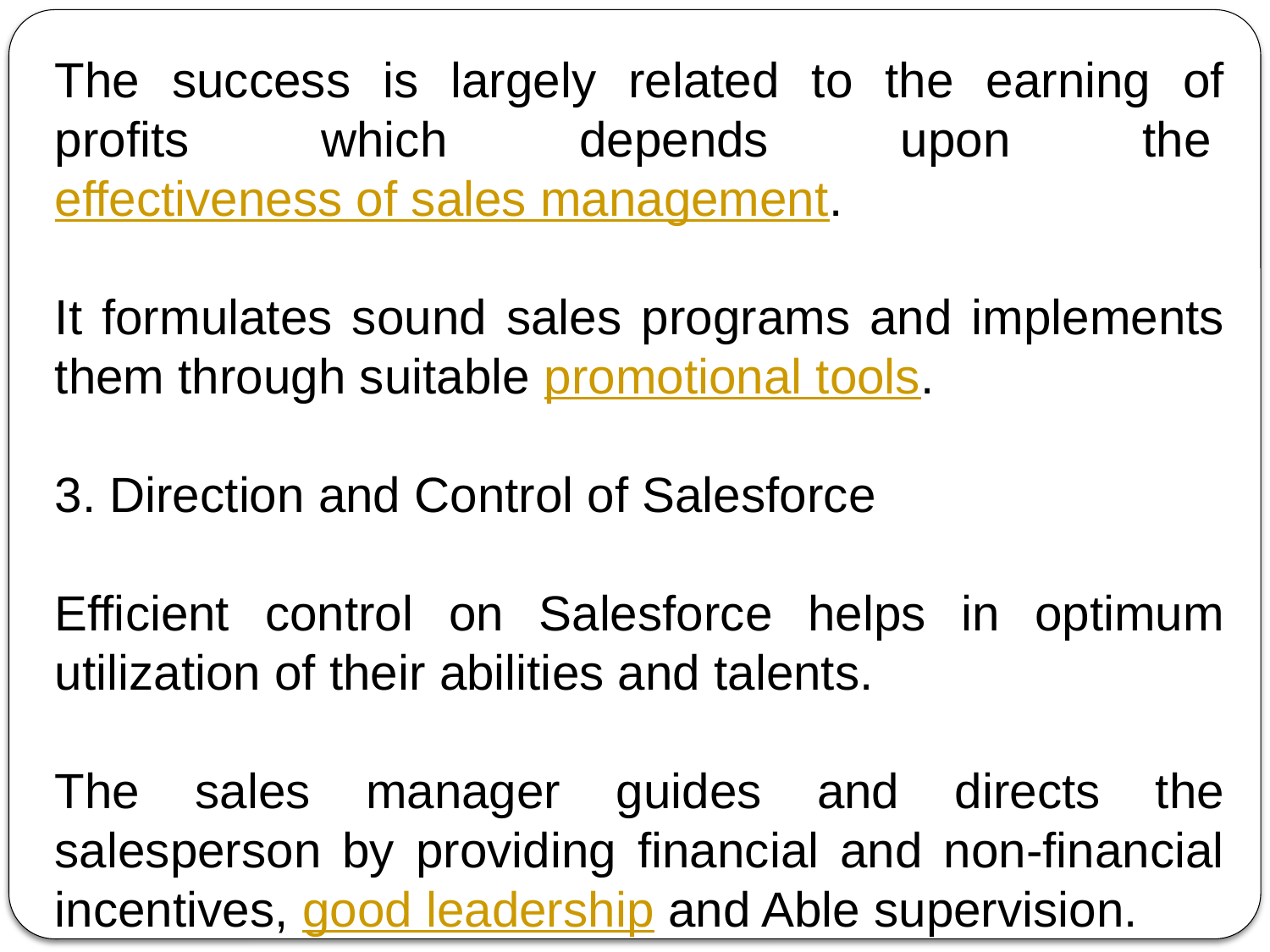

The success is largely related to the earning of profits which depends upon the effectiveness of sales management.

It formulates sound sales programs and implements them through suitable promotional tools.

3. Direction and Control of Salesforce

Efficient control on Salesforce helps in optimum utilization of their abilities and talents.

The sales manager guides and directs the salesperson by providing financial and non-financial incentives, good leadership and Able supervision.